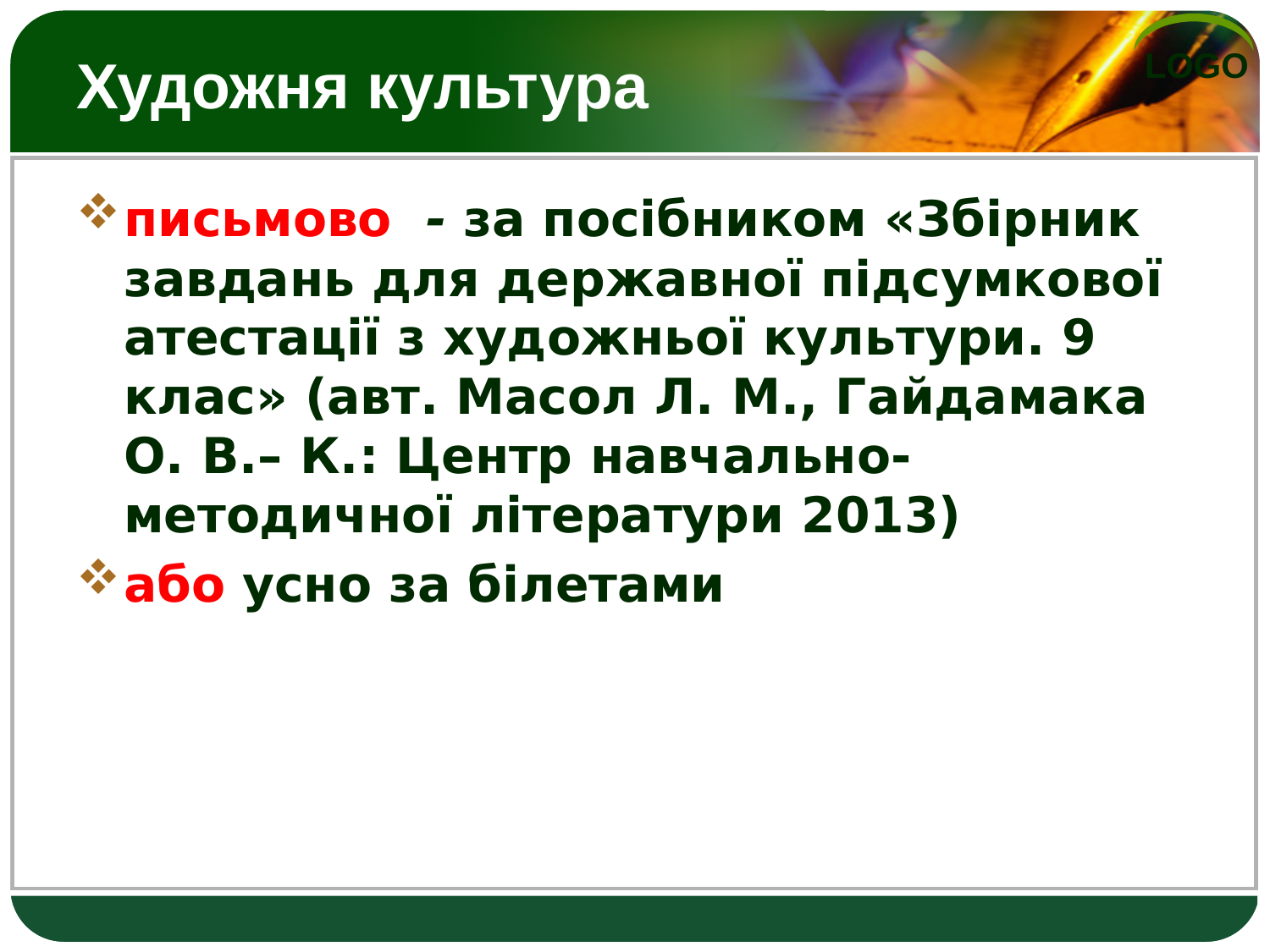

# Художня культура
письмово  - за посібником «Збірник завдань для державної підсумкової атестації з художньої культури. 9 клас» (авт. Масол Л. М., Гайдамака О. В.– К.: Центр навчально-методичної літератури 2013)
або усно за білетами